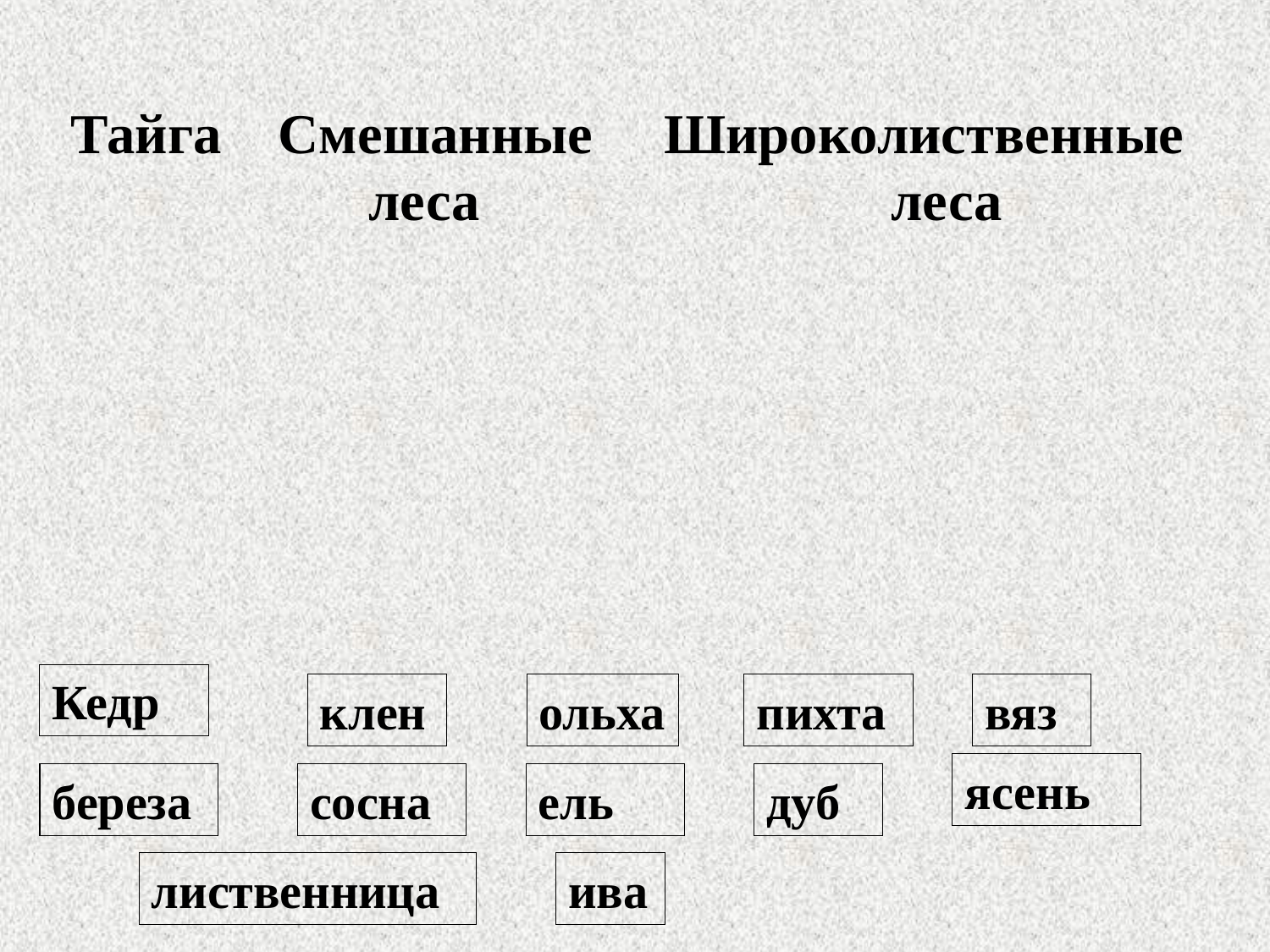

Тайга    Смешанные     Широколиственные
                       леса                             леса

Кедр
клен
ольха
пихта
вяз
ясень
береза
сосна
ель
дуб
лиственница
ива